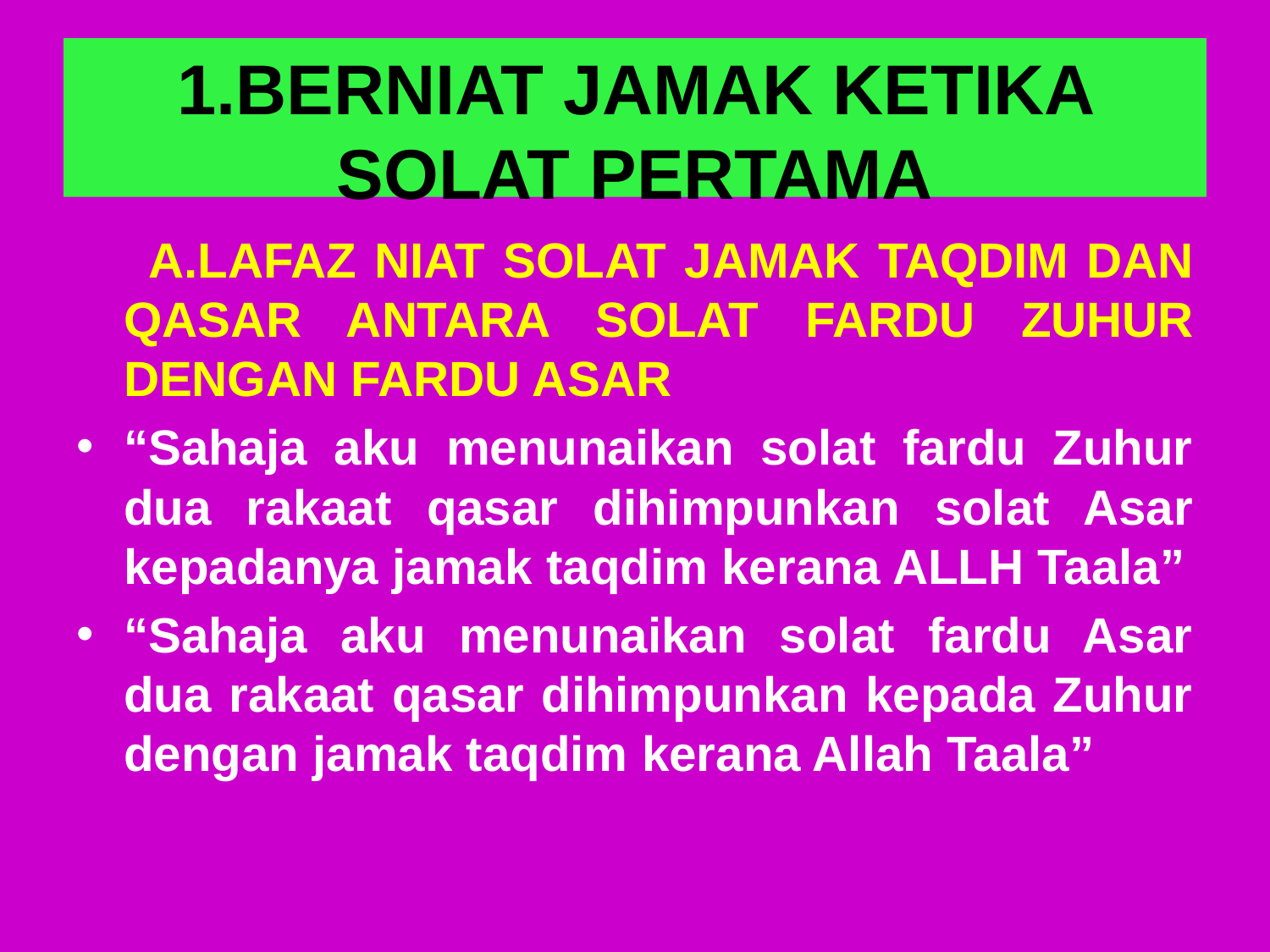

# 1.BERNIAT JAMAK KETIKA SOLAT PERTAMA
    A.LAFAZ NIAT SOLAT JAMAK TAQDIM DAN QASAR ANTARA SOLAT FARDU ZUHUR DENGAN FARDU ASAR
“Sahaja aku menunaikan solat fardu Zuhur dua rakaat qasar dihimpunkan solat Asar kepadanya jamak taqdim kerana ALLH Taala”
“Sahaja aku menunaikan solat fardu Asar dua rakaat qasar dihimpunkan kepada Zuhur dengan jamak taqdim kerana Allah Taala”